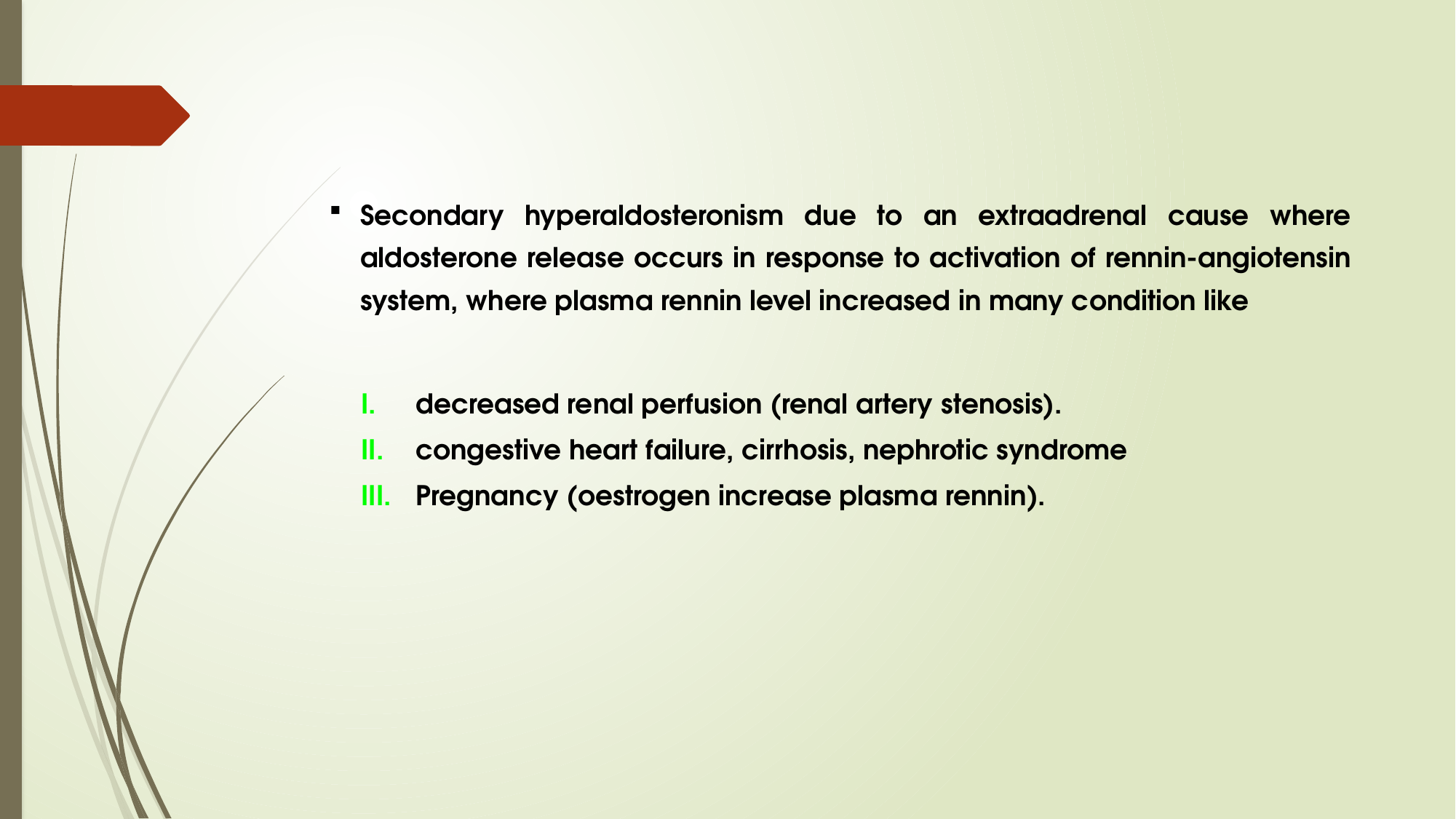

Secondary hyperaldosteronism due to an extraadrenal cause where aldosterone release occurs in response to activation of rennin-angiotensin system, where plasma rennin level increased in many condition like
decreased renal perfusion (renal artery stenosis).
congestive heart failure, cirrhosis, nephrotic syndrome
Pregnancy (oestrogen increase plasma rennin).